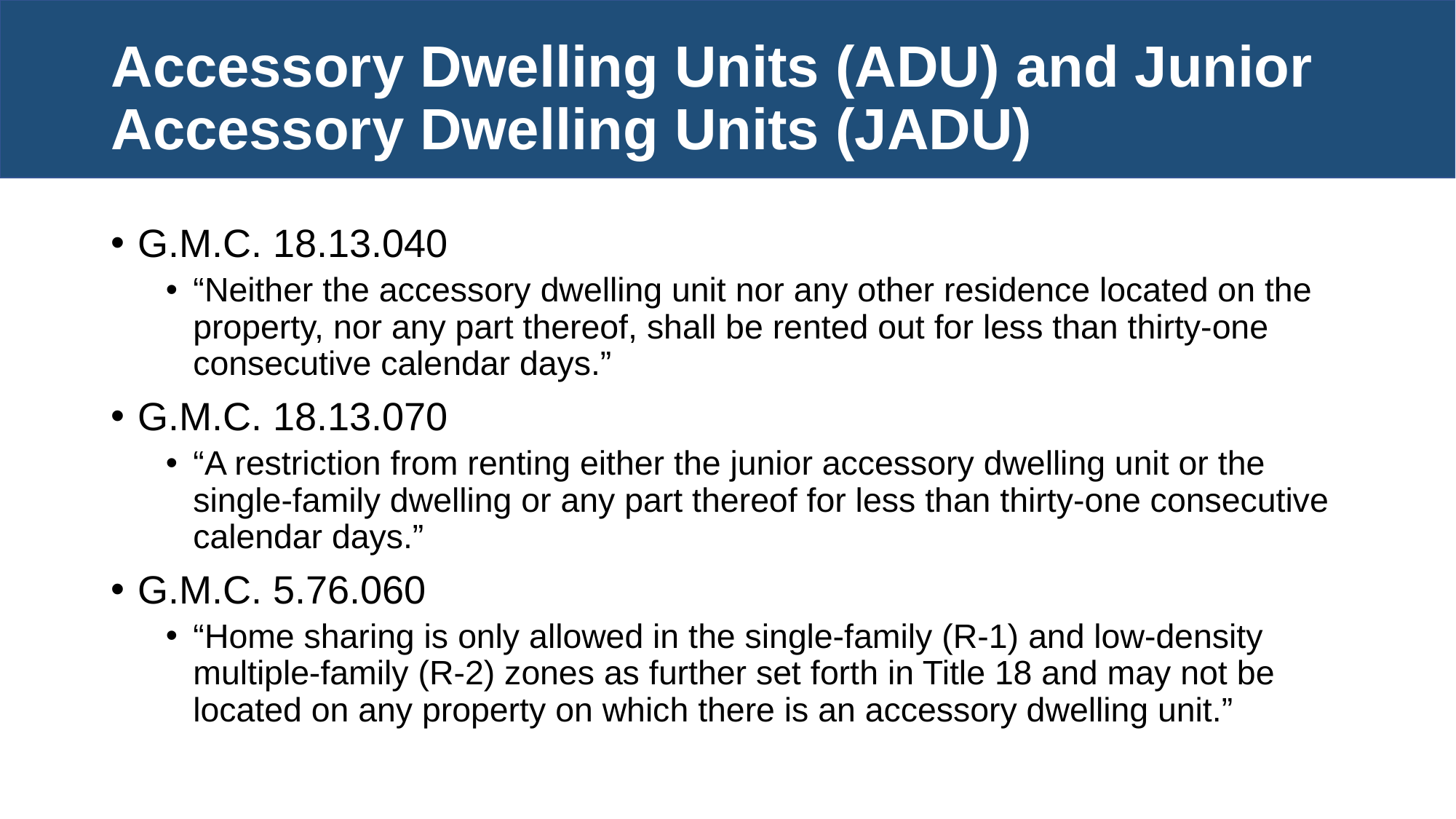

# Accessory Dwelling Units (ADU) and Junior Accessory Dwelling Units (JADU)
G.M.C. 18.13.040
“Neither the accessory dwelling unit nor any other residence located on the property, nor any part thereof, shall be rented out for less than thirty-one consecutive calendar days.”
G.M.C. 18.13.070
“A restriction from renting either the junior accessory dwelling unit or the single-family dwelling or any part thereof for less than thirty-one consecutive calendar days.”
G.M.C. 5.76.060
“Home sharing is only allowed in the single-family (R-1) and low-density multiple-family (R-2) zones as further set forth in Title 18 and may not be located on any property on which there is an accessory dwelling unit.”